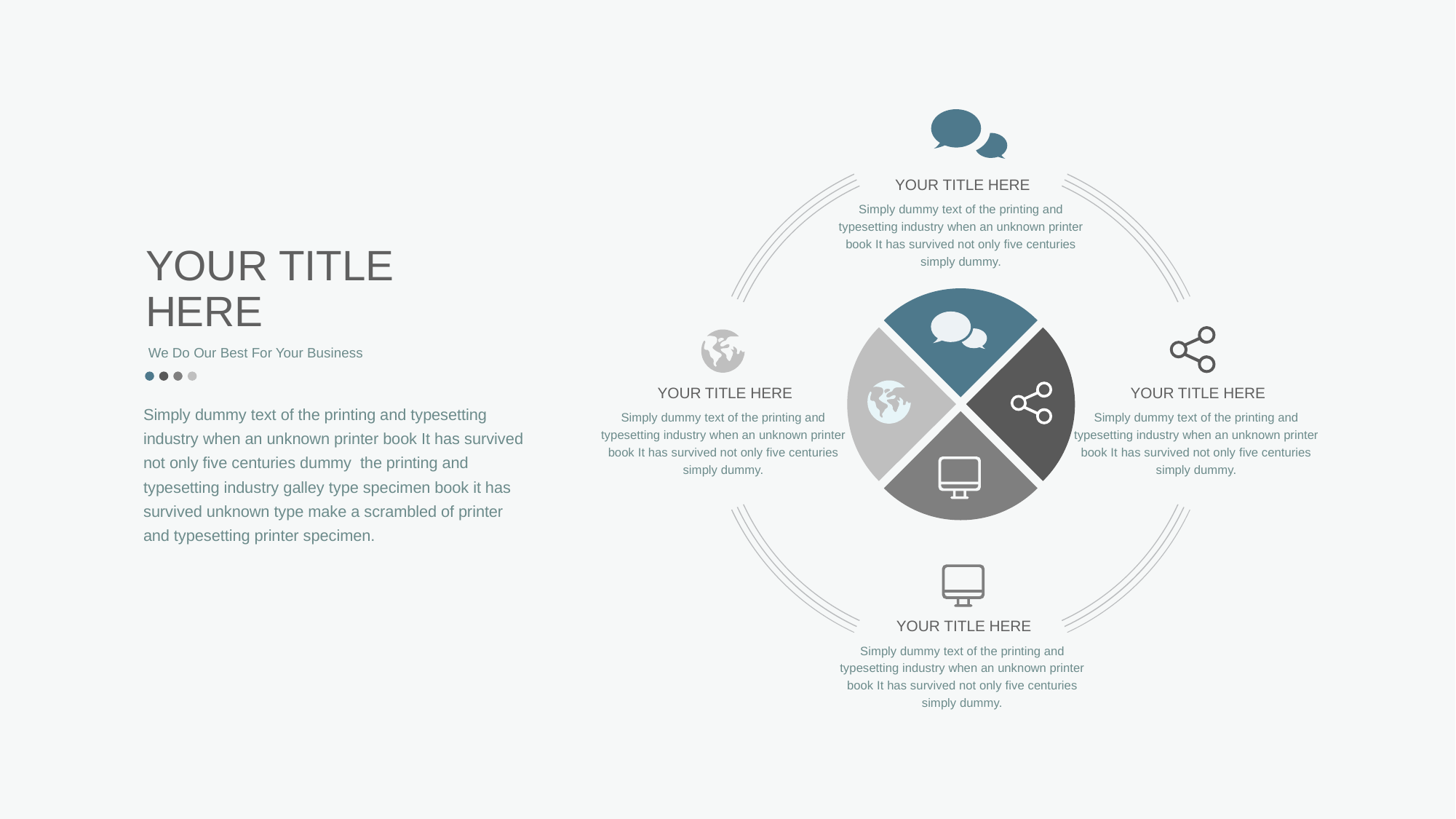

YOUR TITLE HERE

Simply dummy text of the printing and typesetting industry when an unknown printer book It has survived not only five centuries simply dummy.
YOUR TITLE
HERE

We Do Our Best For Your Business

YOUR TITLE HERE
YOUR TITLE HERE

Simply dummy text of the printing and typesetting industry when an unknown printer book It has survived not only five centuries dummy  the printing and typesetting industry galley type specimen book it has survived unknown type make a scrambled of printer and typesetting printer specimen.
Simply dummy text of the printing and typesetting industry when an unknown printer book It has survived not only five centuries simply dummy.
Simply dummy text of the printing and typesetting industry when an unknown printer book It has survived not only five centuries simply dummy.

YOUR TITLE HERE
Simply dummy text of the printing and typesetting industry when an unknown printer book It has survived not only five centuries simply dummy.